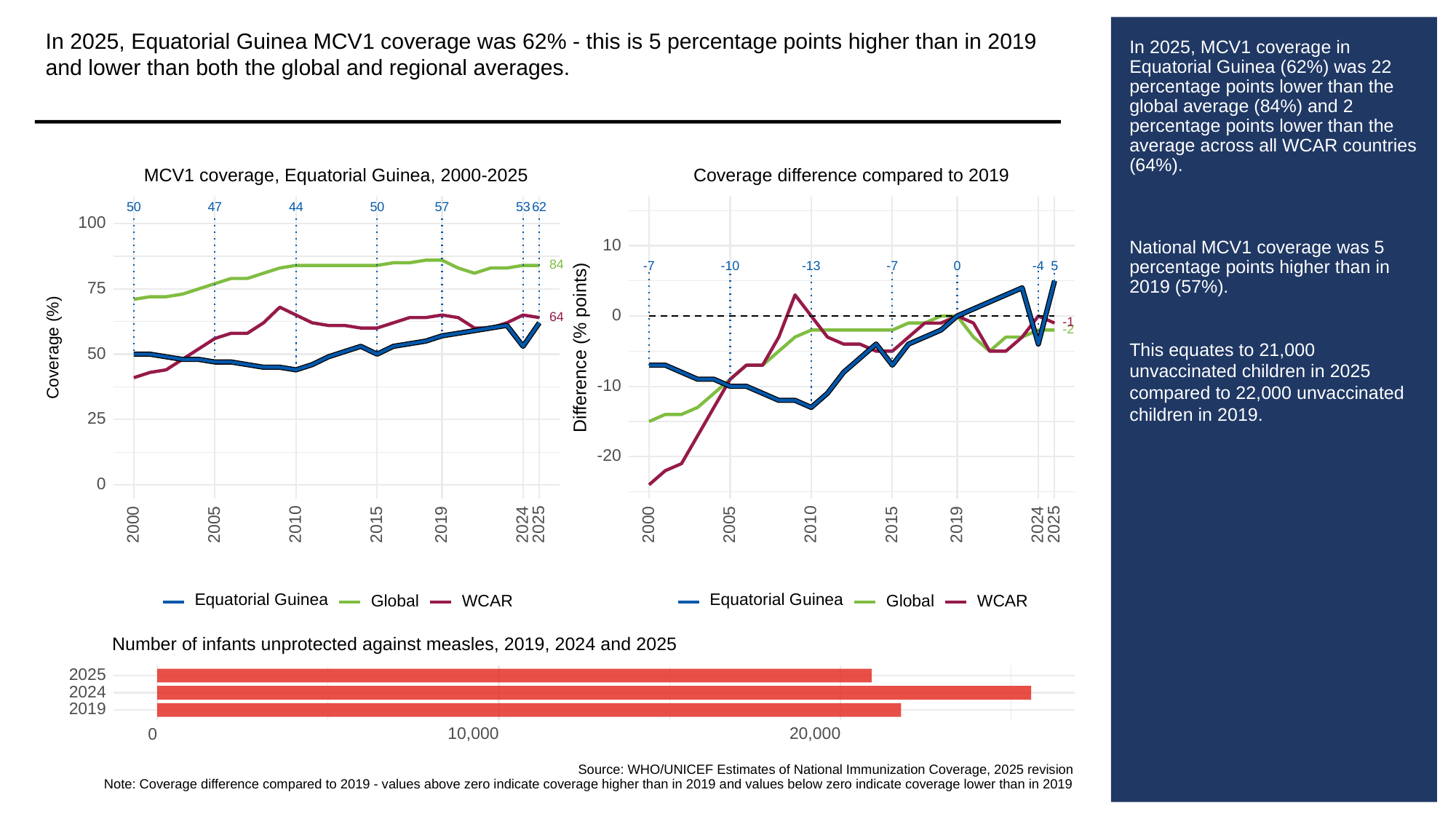

In 2025, Equatorial Guinea MCV1 coverage was 62% - this is 5 percentage points higher than in 2019 and lower than both the global and regional averages.
# In 2025, MCV1 coverage in Equatorial Guinea (62%) was 22 percentage points lower than the global average (84%) and 2 percentage points lower than the average across all WCAR countries (64%).

National MCV1 coverage was 5 percentage points higher than in 2019 (57%).

This equates to 21,000 unvaccinated children in 2025 compared to 22,000 unvaccinated children in 2019.

MCV1 coverage, Equatorial Guinea, 2000-2025
Coverage difference compared to 2019

53
50
50
62
57
47
44

100

10

84
-13
-10
0
5
-4
-7
-7

75

0
64

-1

-2
Difference (% points)
Coverage (%)
50

-10

25

-20

0

2000
2005
2010
2015
2019
2024
2025
2000
2005
2010
2015
2019
2024
2025
Equatorial Guinea
Equatorial Guinea
Global
WCAR
Global
WCAR

Number of infants unprotected against measles, 2019, 2024 and 2025

2025

2024

2019

10,000
20,000
0
Source: WHO/UNICEF Estimates of National Immunization Coverage, 2025 revision
Note: Coverage difference compared to 2019 - values above zero indicate coverage higher than in 2019 and values below zero indicate coverage lower than in 2019